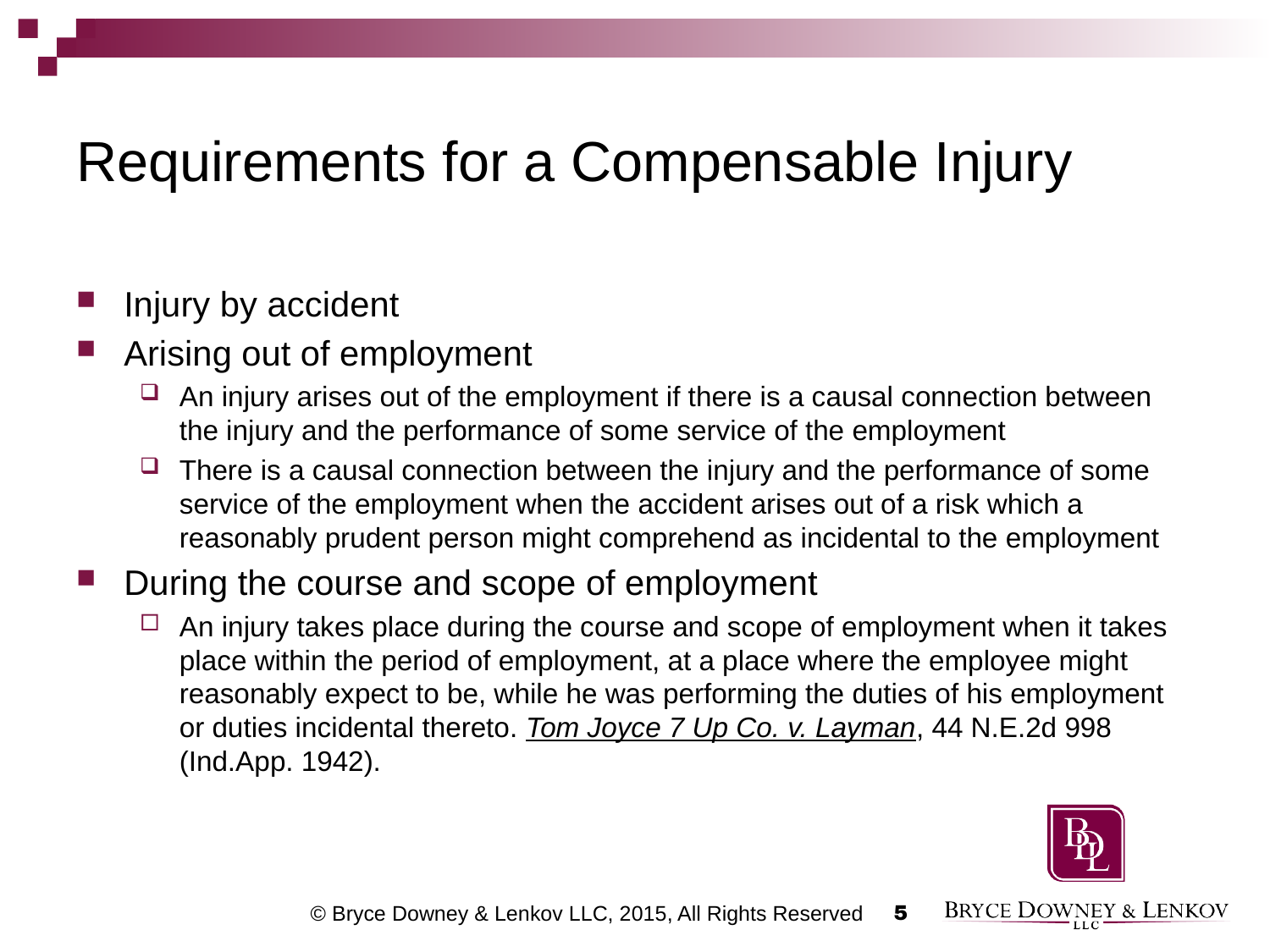

# Requirements for a Compensable Injury
Injury by accident
Arising out of employment
An injury arises out of the employment if there is a causal connection between the injury and the performance of some service of the employment
There is a causal connection between the injury and the performance of some service of the employment when the accident arises out of a risk which a reasonably prudent person might comprehend as incidental to the employment
During the course and scope of employment
An injury takes place during the course and scope of employment when it takes place within the period of employment, at a place where the employee might reasonably expect to be, while he was performing the duties of his employment or duties incidental thereto. Tom Joyce 7 Up Co. v. Layman, 44 N.E.2d 998 (Ind.App. 1942).
5